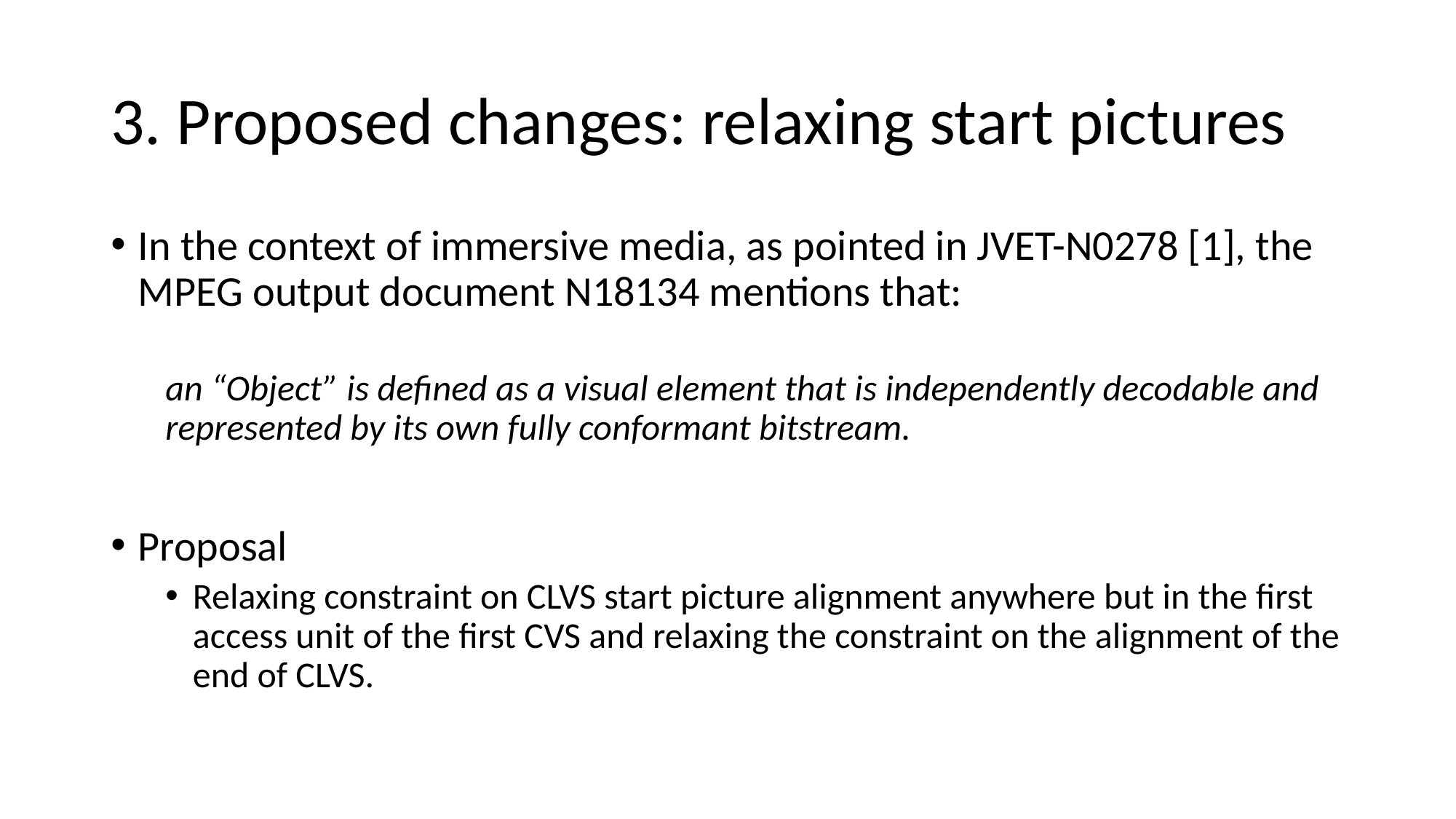

# 3. Proposed changes: relaxing start pictures
In the context of immersive media, as pointed in JVET-N0278 [1], the MPEG output document N18134 mentions that:

an “Object” is defined as a visual element that is independently decodable and represented by its own fully conformant bitstream.

Proposal
Relaxing constraint on CLVS start picture alignment anywhere but in the first access unit of the first CVS and relaxing the constraint on the alignment of the end of CLVS.